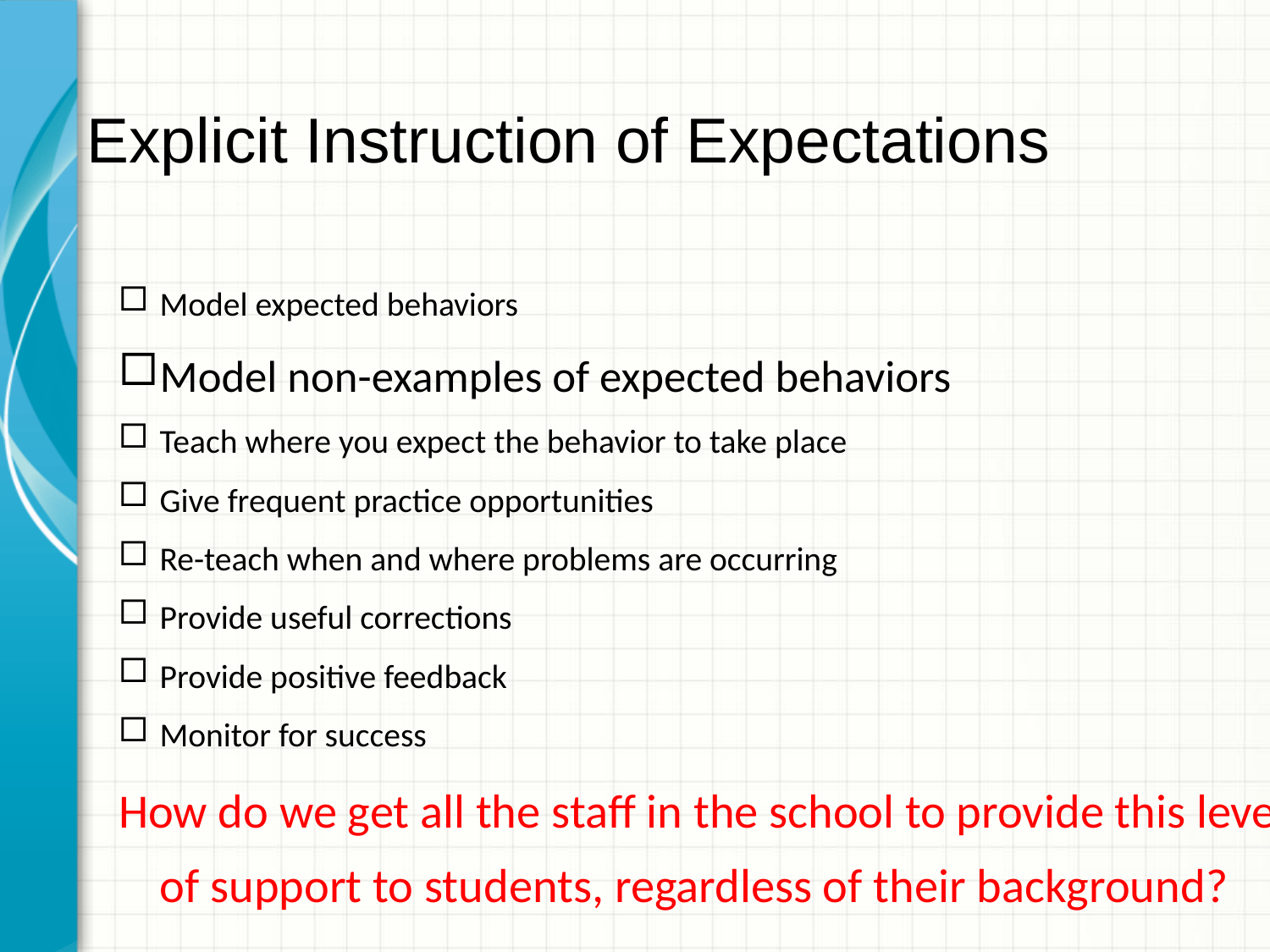

# Explicit Instruction of Expectations

Model expected behaviors
Model non-examples of expected behaviors
Teach where you expect the behavior to take place
Give frequent practice opportunities
Re-teach when and where problems are occurring
Provide useful corrections
Provide positive feedback
Monitor for success
How do we get all the staff in the school to provide this level of support to students, regardless of their background?